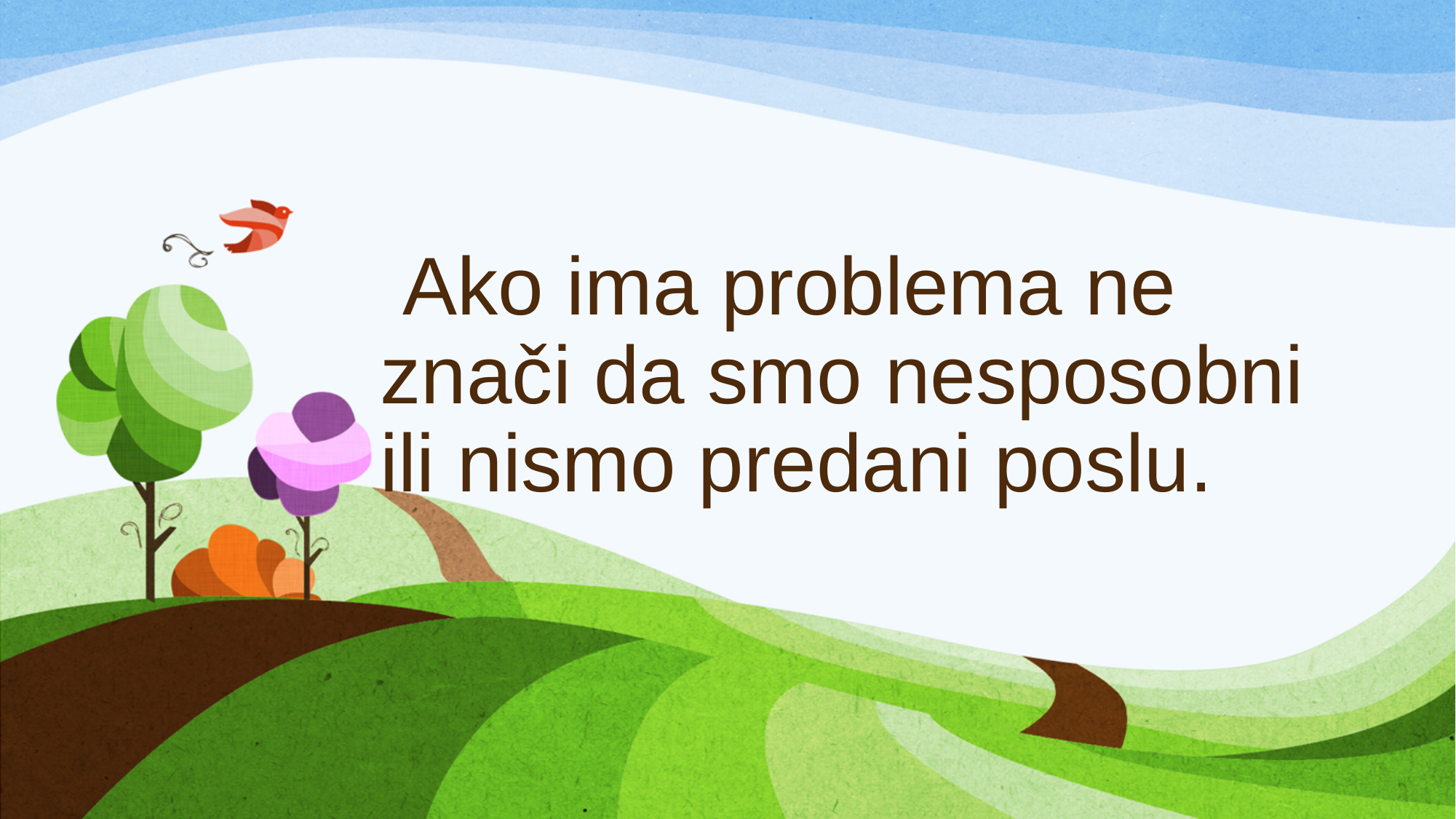

# Ako ima problema ne znači da smo nesposobni ili nismo predani poslu.